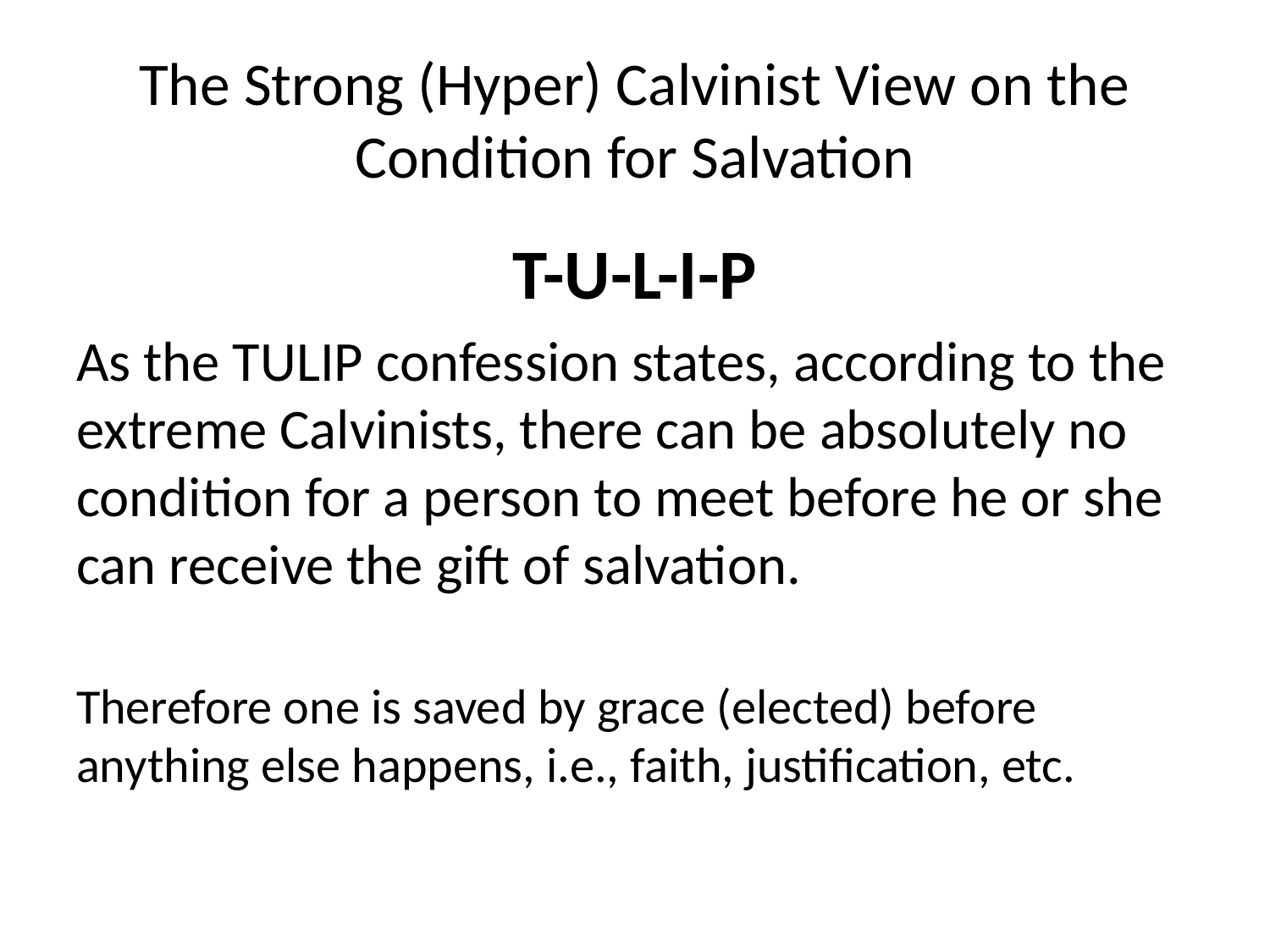

# The Strong (Hyper) Calvinist View on the Condition for Salvation
T-U-L-I-P
As the TULIP confession states, according to the extreme Calvinists, there can be absolutely no condition for a person to meet before he or she can receive the gift of salvation.

Therefore one is saved by grace (elected) before anything else happens, i.e., faith, justification, etc.